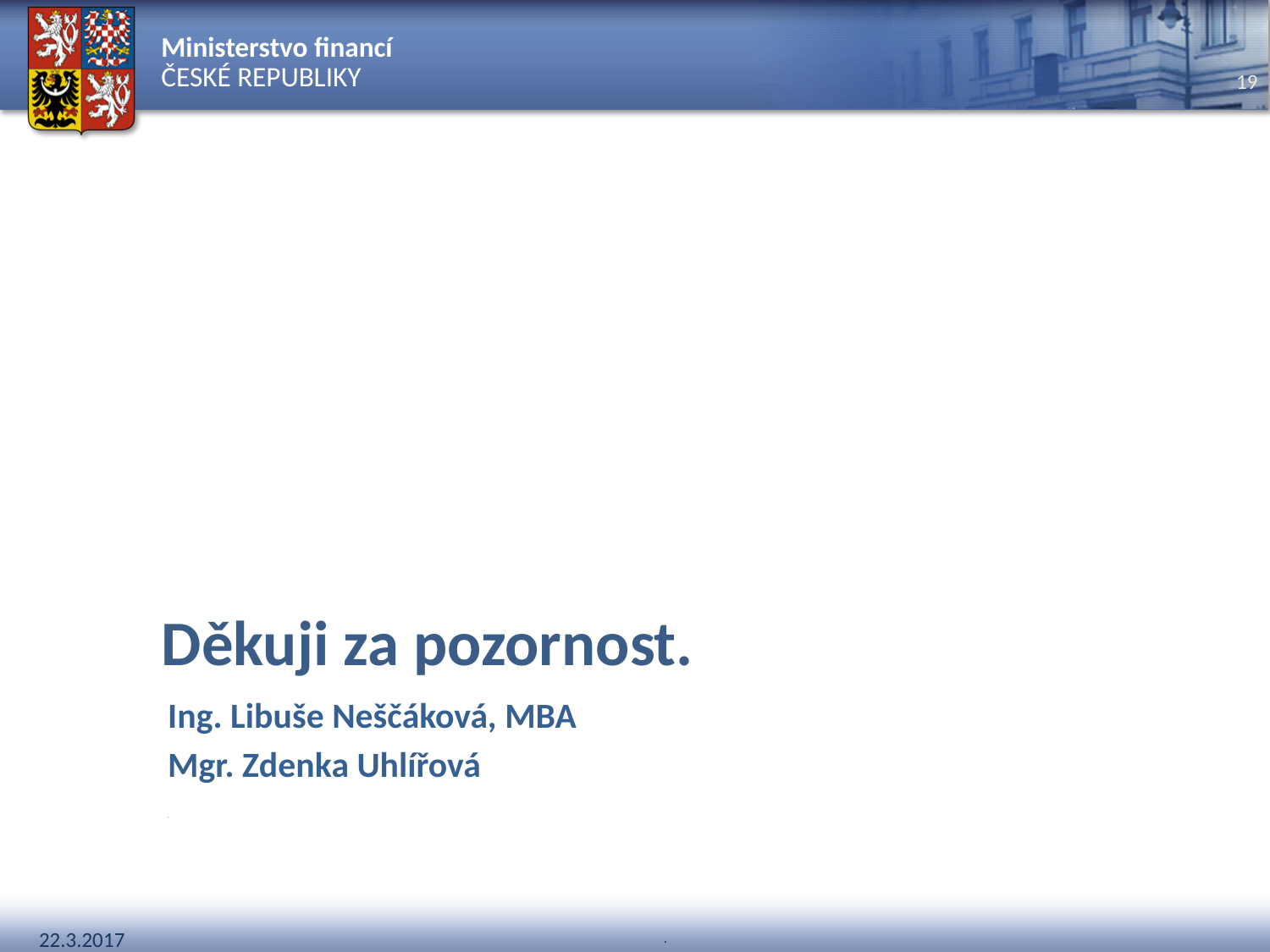

Ing. Libuše Neščáková, MBA
Mgr. Zdenka Uhlířová

.
.